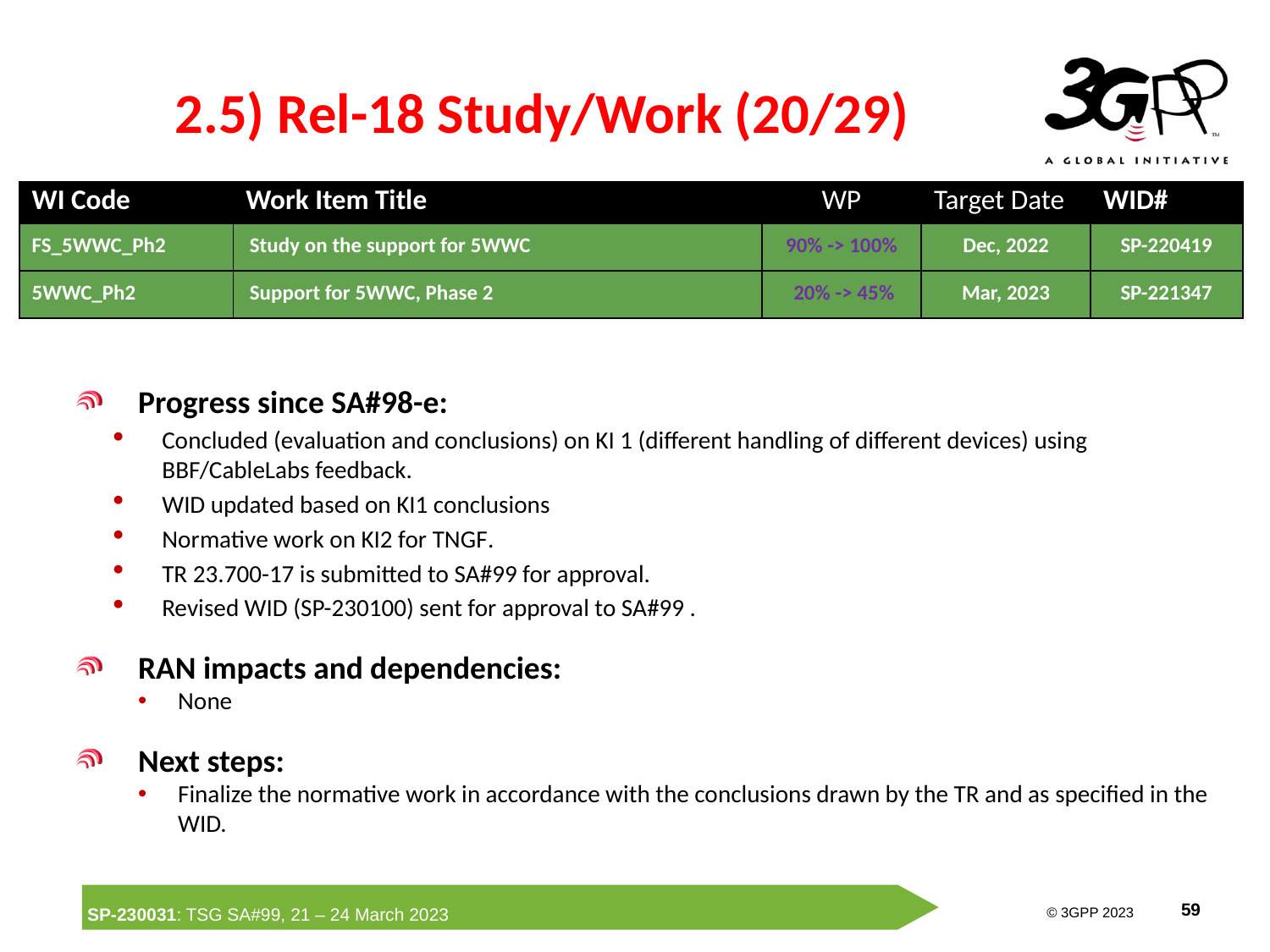

# 2.5) Rel-18 Study/Work (20/29)
| WI Code | Work Item Title | WP | Target Date | WID# |
| --- | --- | --- | --- | --- |
| FS\_5WWC\_Ph2 | Study on the support for 5WWC | 90% -> 100% | Dec, 2022 | SP-220419 |
| 5WWC\_Ph2 | Support for 5WWC, Phase 2 | 20% -> 45% | Mar, 2023 | SP-221347 |
Progress since SA#98-e:
Concluded (evaluation and conclusions) on KI 1 (different handling of different devices) using BBF/CableLabs feedback.
WID updated based on KI1 conclusions
Normative work on KI2 for TNGF.
TR 23.700-17 is submitted to SA#99 for approval.
Revised WID (SP-230100) sent for approval to SA#99 .

RAN impacts and dependencies:
None

Next steps:
Finalize the normative work in accordance with the conclusions drawn by the TR and as specified in the WID.